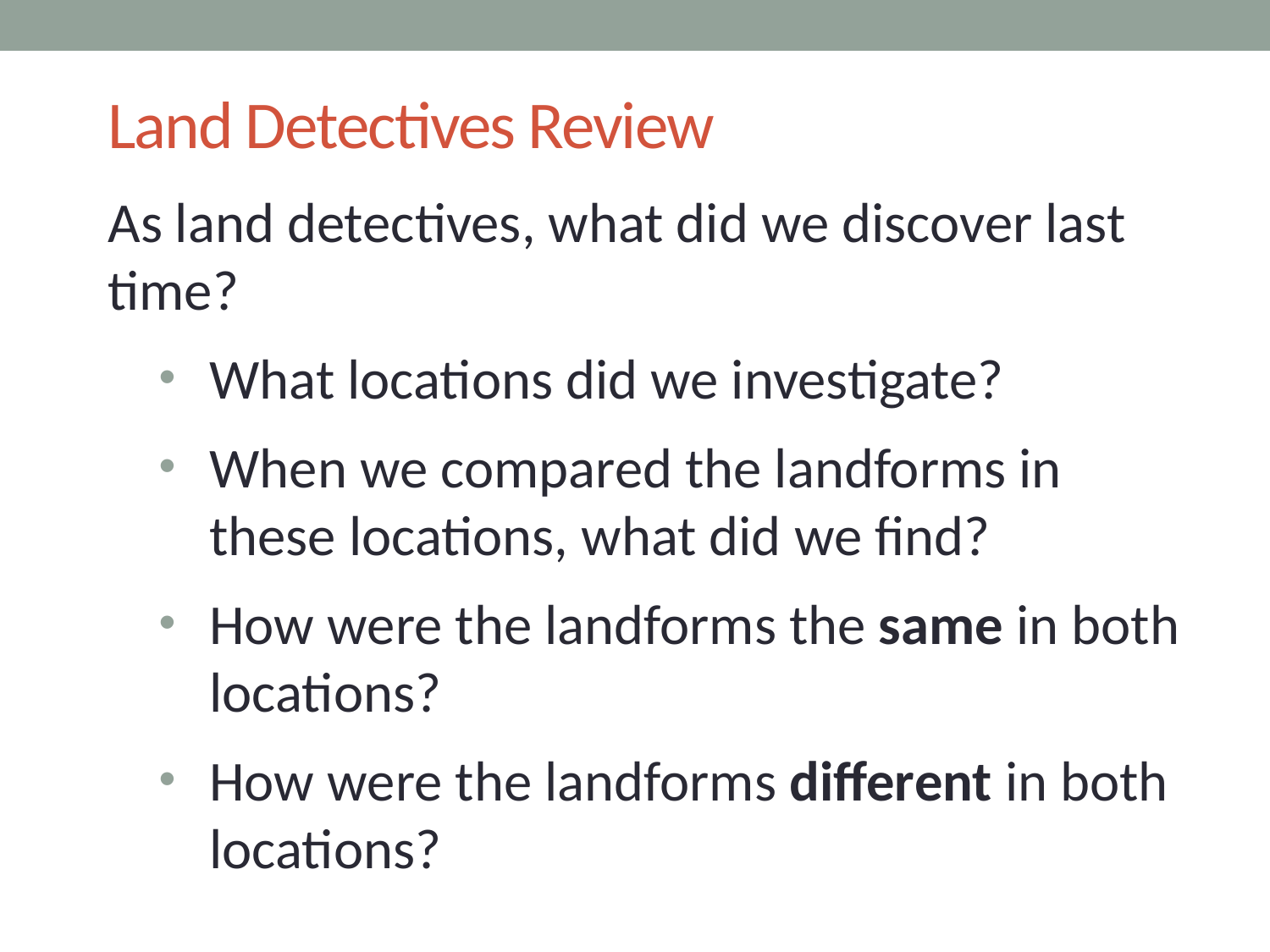

# Land Detectives Review
As land detectives, what did we discover last time?
What locations did we investigate?
When we compared the landforms in these locations, what did we find?
How were the landforms the same in both locations?
How were the landforms different in both locations?